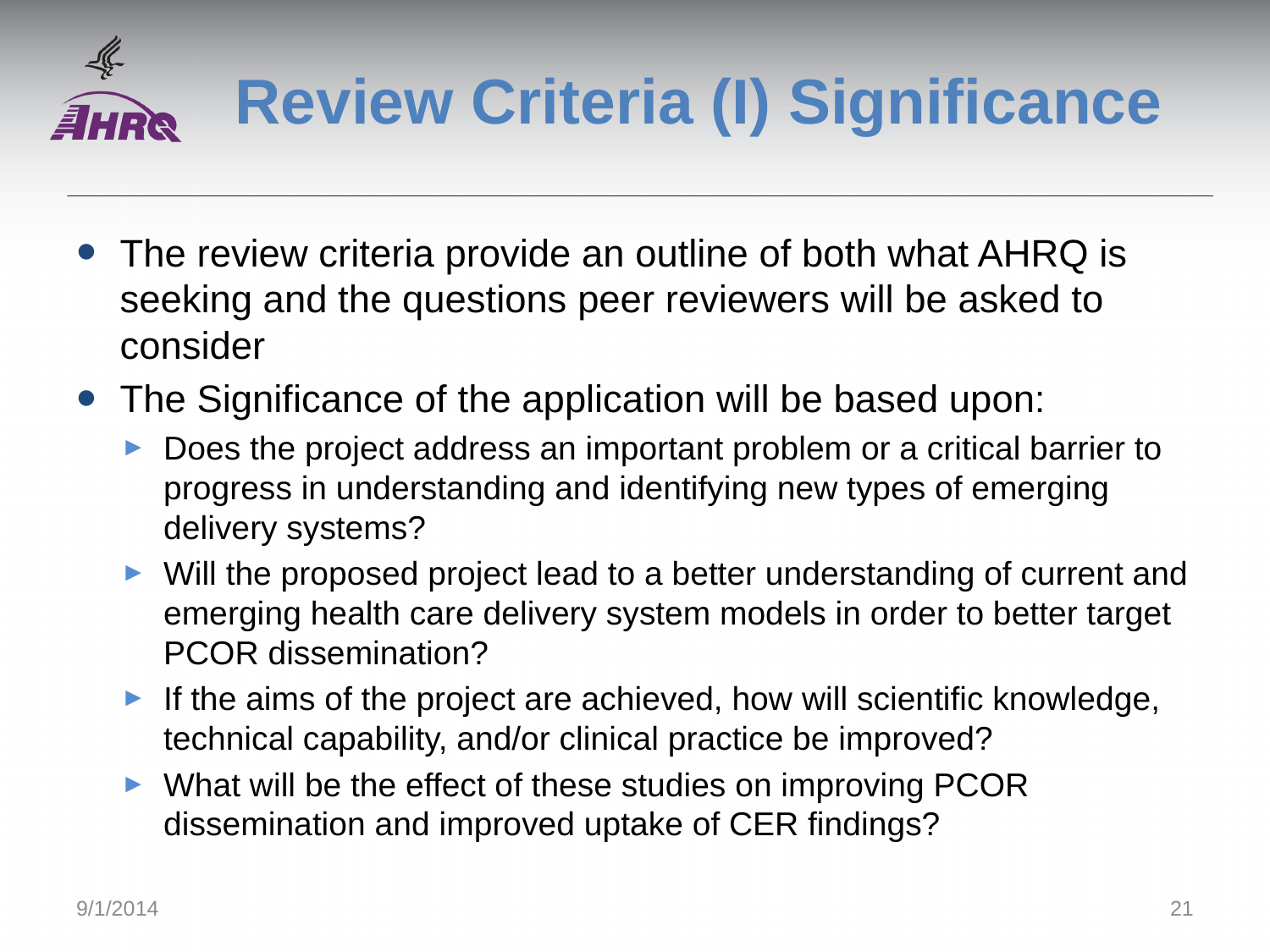

# Review Criteria (I) Significance
The review criteria provide an outline of both what AHRQ is seeking and the questions peer reviewers will be asked to consider
The Significance of the application will be based upon:
Does the project address an important problem or a critical barrier to progress in understanding and identifying new types of emerging delivery systems?
Will the proposed project lead to a better understanding of current and emerging health care delivery system models in order to better target PCOR dissemination?
If the aims of the project are achieved, how will scientific knowledge, technical capability, and/or clinical practice be improved?
What will be the effect of these studies on improving PCOR dissemination and improved uptake of CER findings?
9/1/2014
21